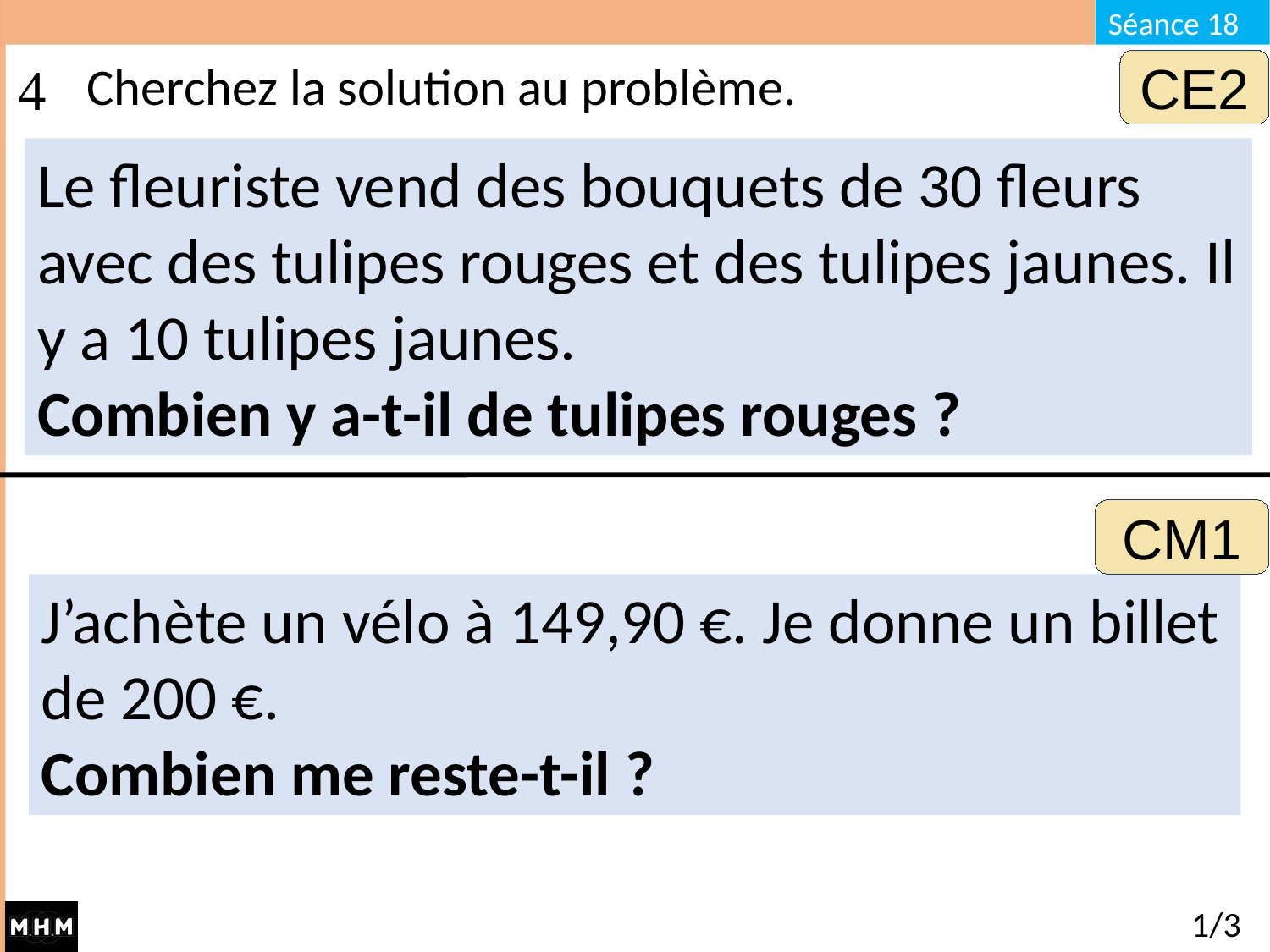

# Cherchez la solution au problème.
CE2
Le fleuriste vend des bouquets de 30 fleurs avec des tulipes rouges et des tulipes jaunes. Il y a 10 tulipes jaunes.
Combien y a-t-il de tulipes rouges ?

CM1
J’achète un vélo à 149,90 €. Je donne un billet de 200 €.
Combien me reste-t-il ?
1/3